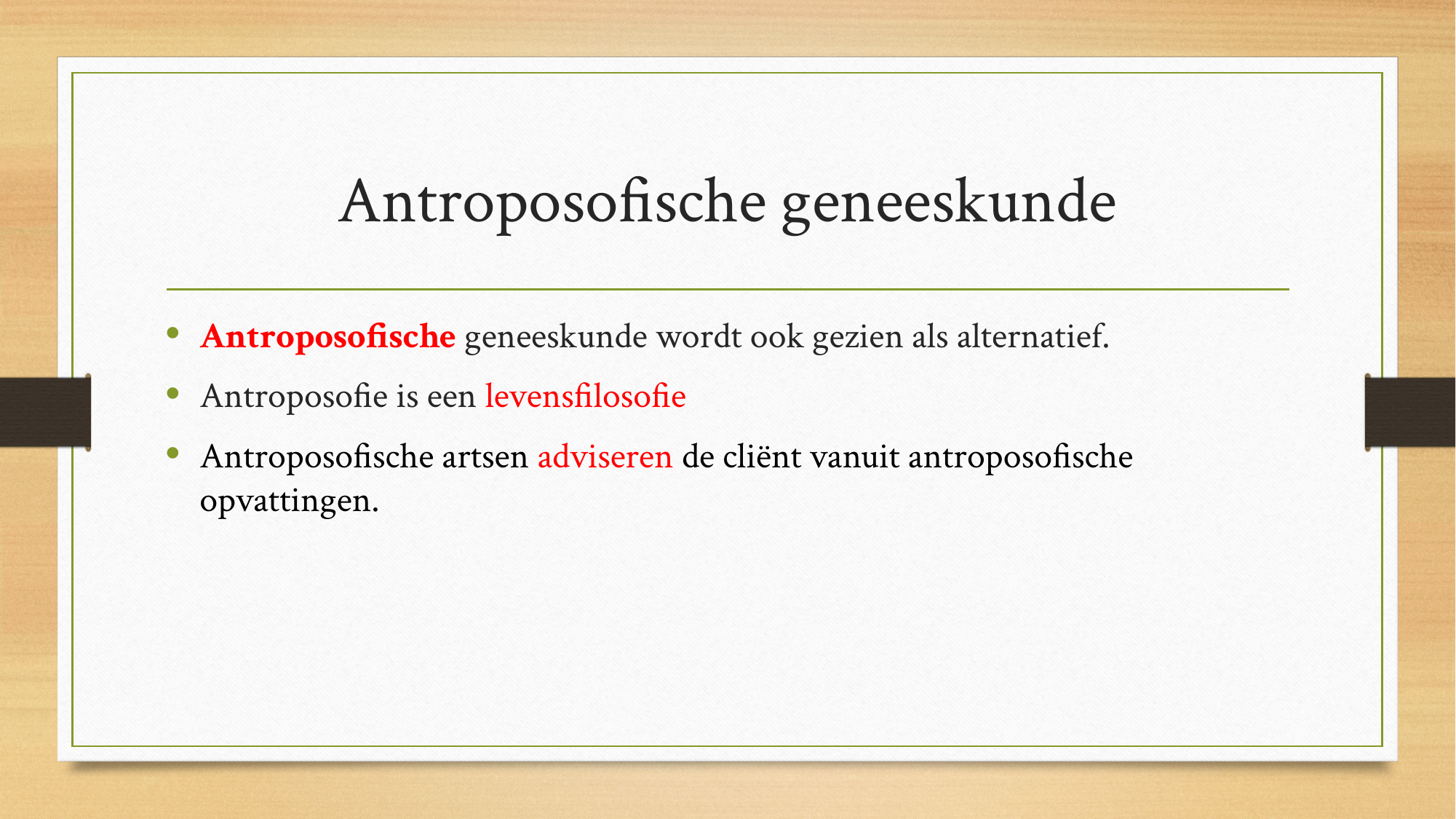

# Antroposofische geneeskunde
Antroposofische geneeskunde wordt ook gezien als alternatief.
Antroposofie is een levensfilosofie
Antroposofische artsen adviseren de cliënt vanuit antroposofische opvattingen.